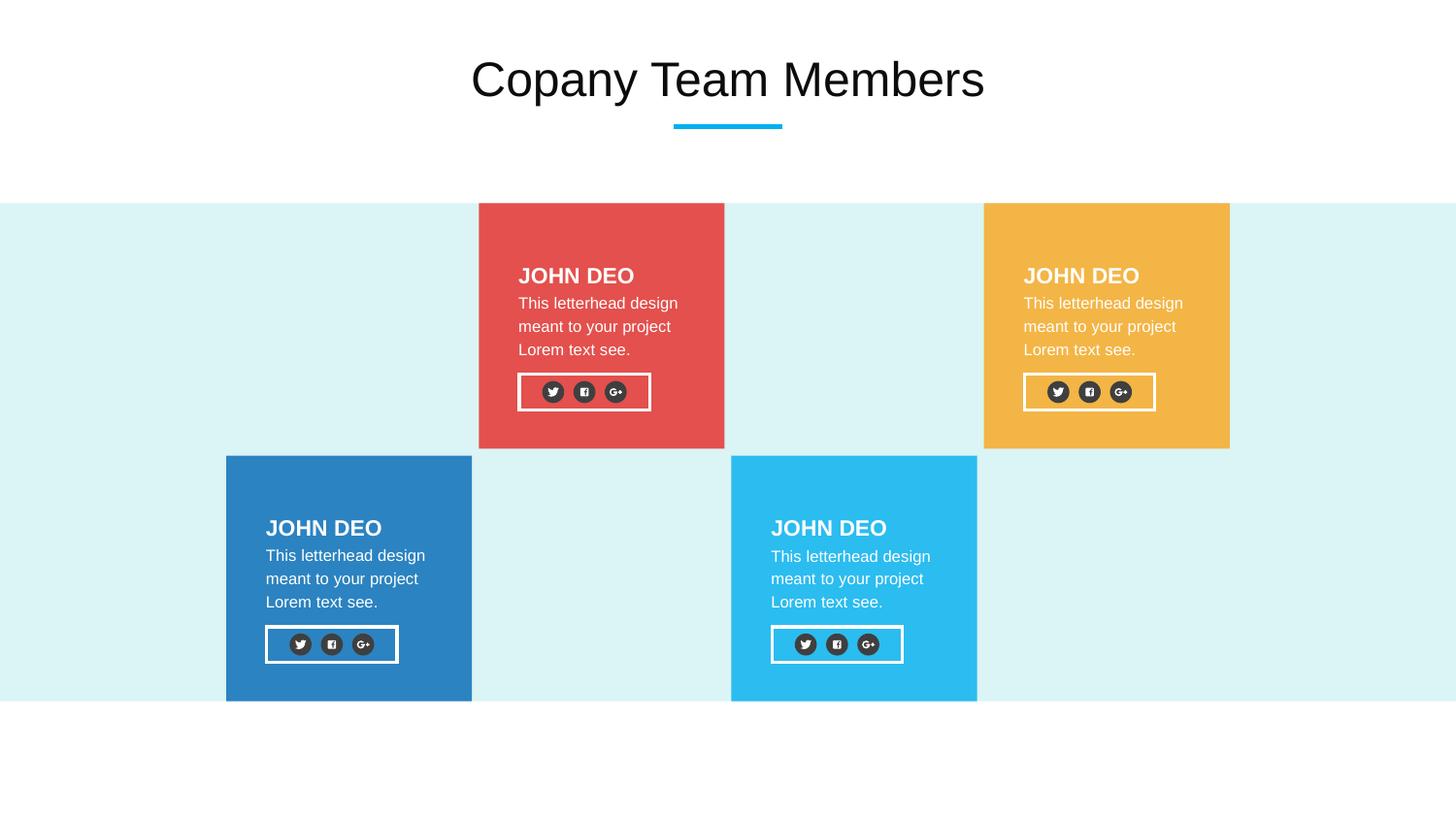

# Copany Team Members

JOHN DEO
JOHN DEO
This letterhead design meant to your project Lorem text see.
This letterhead design meant to your project Lorem text see.

JOHN DEO
JOHN DEO
This letterhead design meant to your project Lorem text see.
This letterhead design meant to your project Lorem text see.

www.yourwebsite.com
4